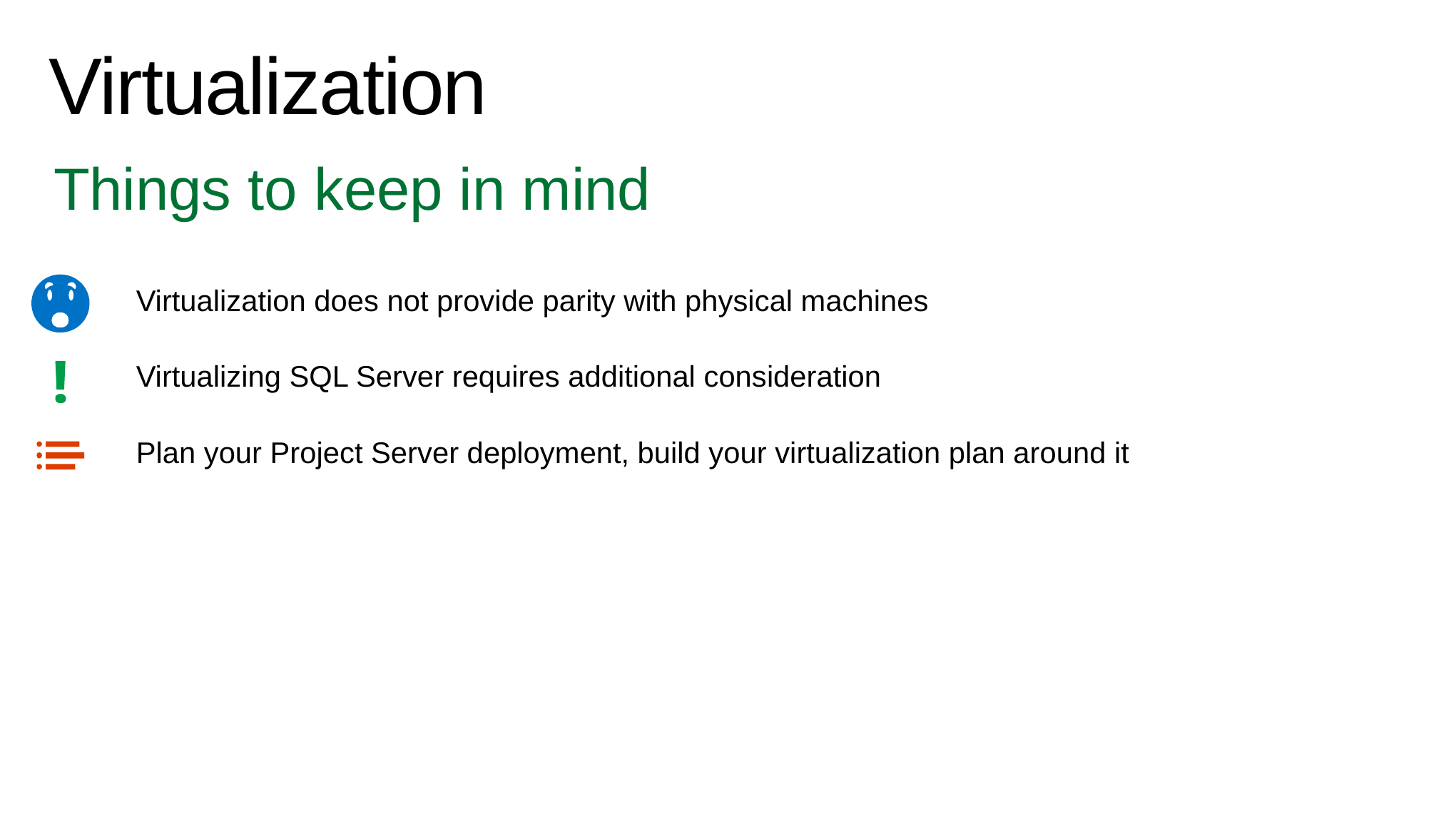

# Virtualization
Things to keep in mind

Virtualization does not provide parity with physical machines

Virtualizing SQL Server requires additional consideration

Plan your Project Server deployment, build your virtualization plan around it